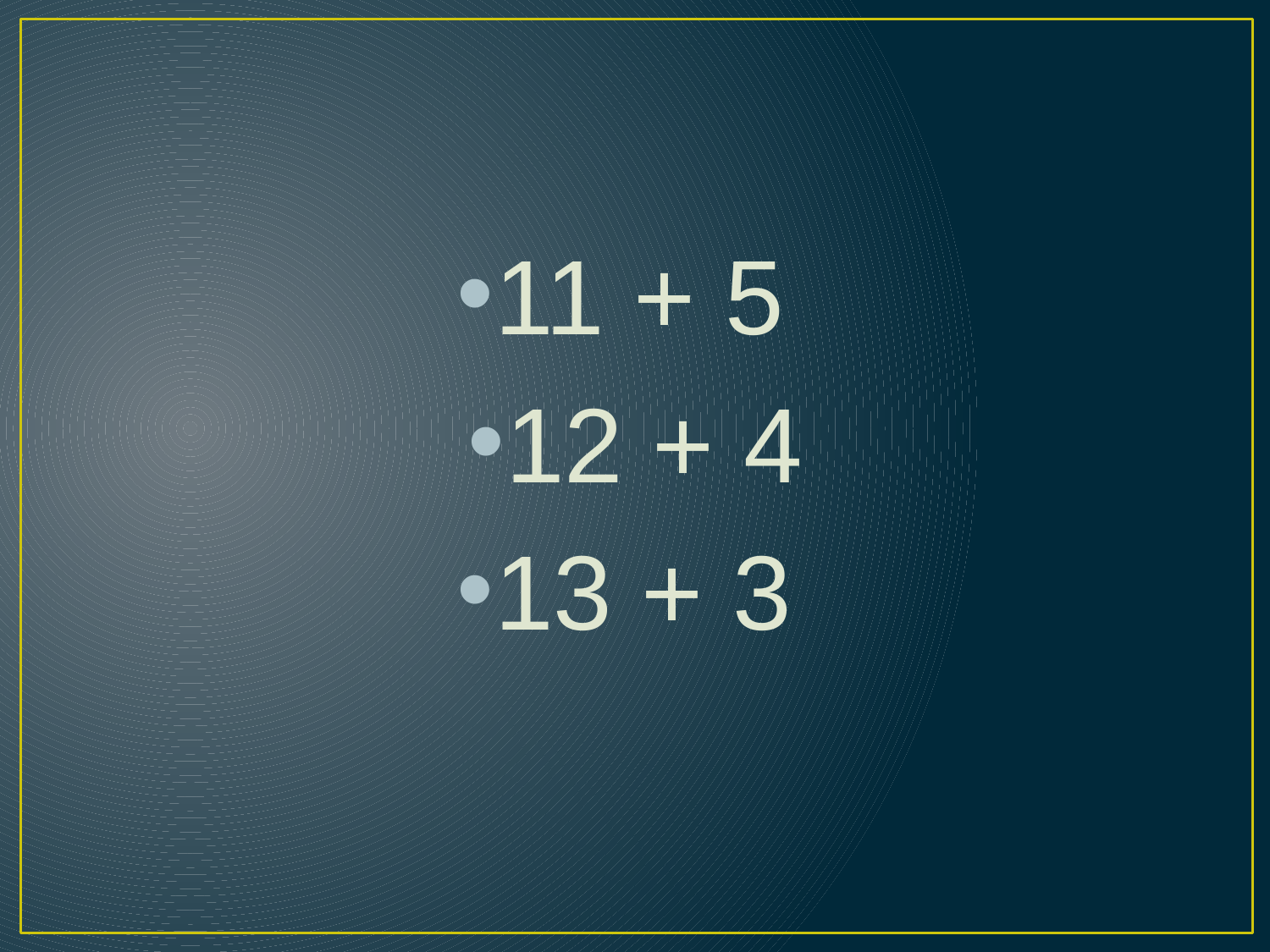

11 + 5
12 + 4
13 + 3